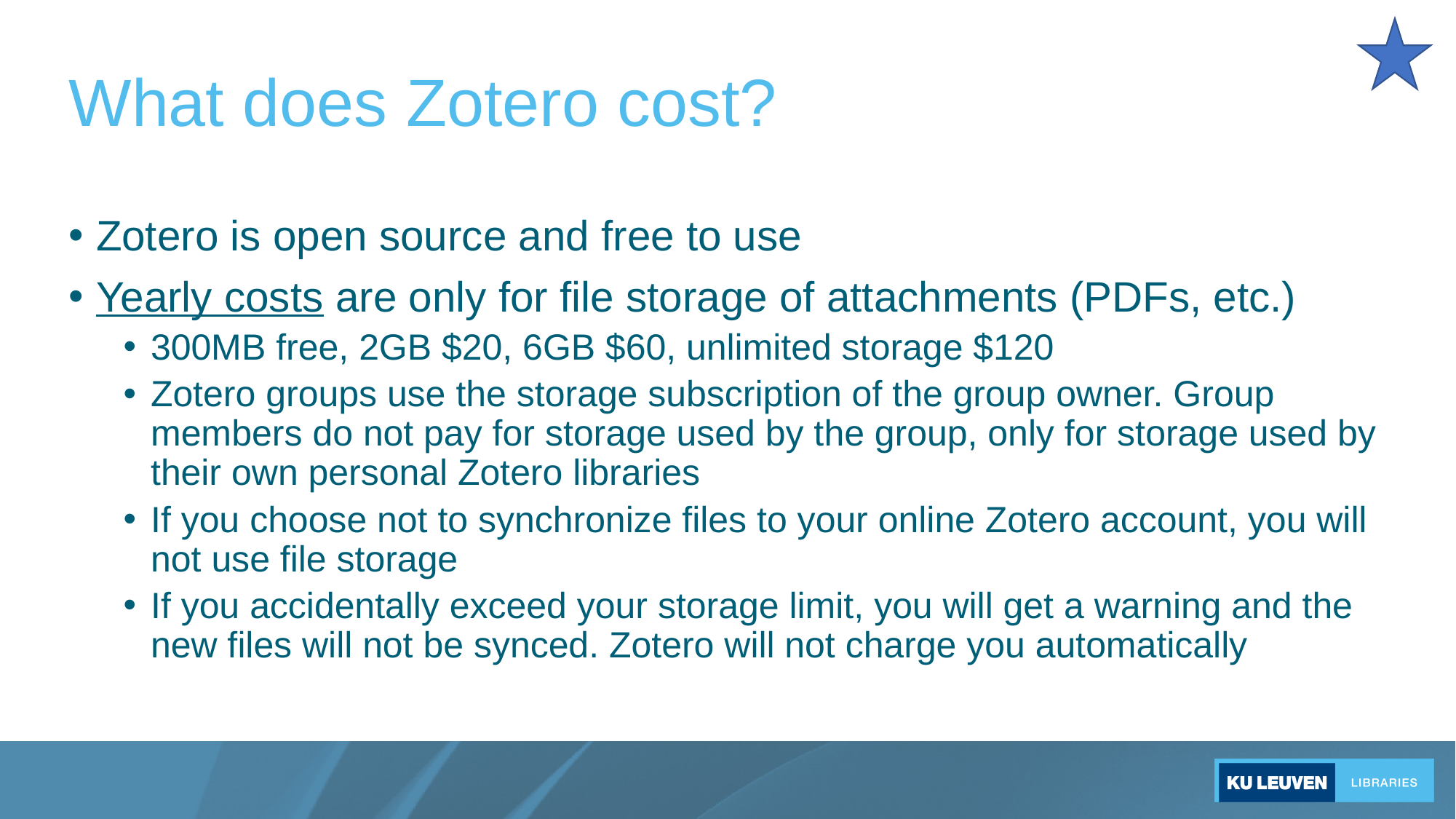

# What does Zotero cost?
Zotero is open source and free to use
Yearly costs are only for file storage of attachments (PDFs, etc.)
300MB free, 2GB $20, 6GB $60, unlimited storage $120
Zotero groups use the storage subscription of the group owner. Group members do not pay for storage used by the group, only for storage used by their own personal Zotero libraries
If you choose not to synchronize files to your online Zotero account, you will not use file storage
If you accidentally exceed your storage limit, you will get a warning and the new files will not be synced. Zotero will not charge you automatically